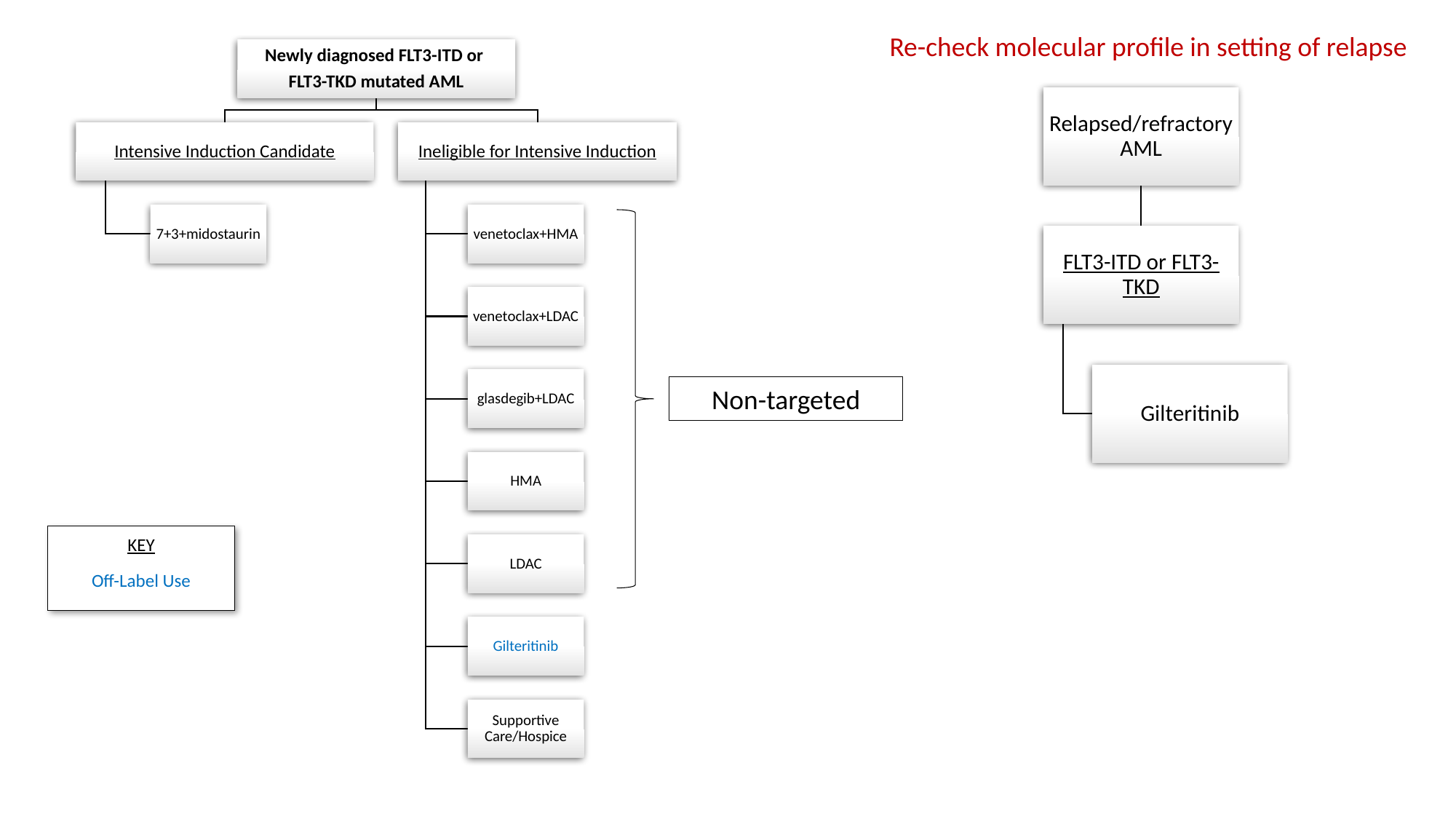

Re-check molecular profile in setting of relapse
Newly diagnosed FLT3-ITD or
FLT3-TKD mutated AML
Intensive Induction Candidate
7+3+midostaurin
Ineligible for Intensive Induction
venetoclax+HMA
venetoclax+LDAC
glasdegib+LDAC
HMA
LDAC
Gilteritinib
Supportive Care/Hospice
Relapsed/refractory AML
FLT3-ITD or FLT3-TKD
Gilteritinib

Non-targeted
KEY
Off-Label Use